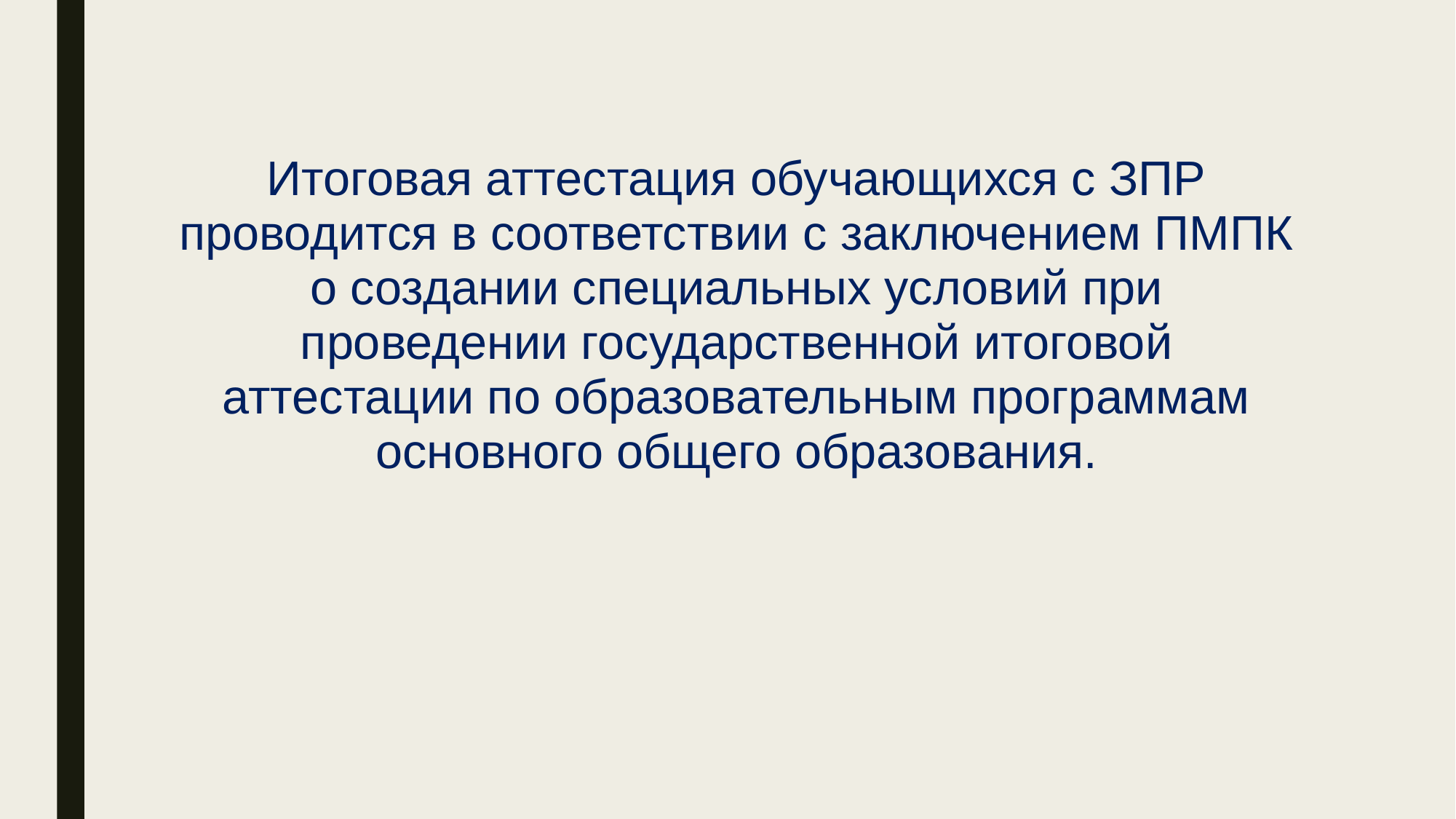

Итоговая аттестация обучающихся с ЗПР проводится в соответствии с заключением ПМПК о создании специальных условий при проведении государственной итоговой аттестации по образовательным программам основного общего образования.